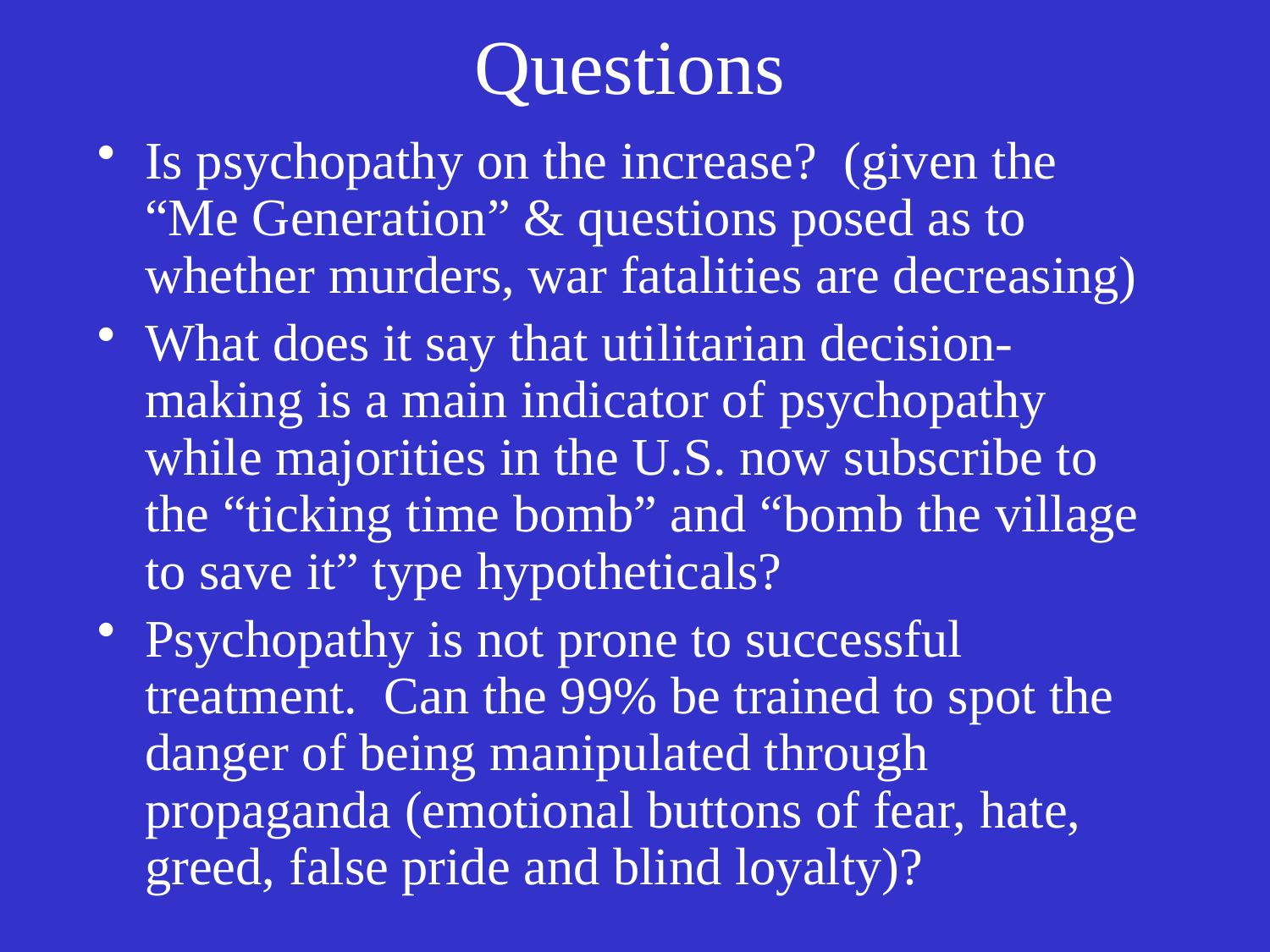

# Questions
Is psychopathy on the increase?  (given the “Me Generation” & questions posed as to whether murders, war fatalities are decreasing)
What does it say that utilitarian decision-making is a main indicator of psychopathy while majorities in the U.S. now subscribe to the “ticking time bomb” and “bomb the village to save it” type hypotheticals?
Psychopathy is not prone to successful treatment.  Can the 99% be trained to spot the danger of being manipulated through propaganda (emotional buttons of fear, hate, greed, false pride and blind loyalty)?